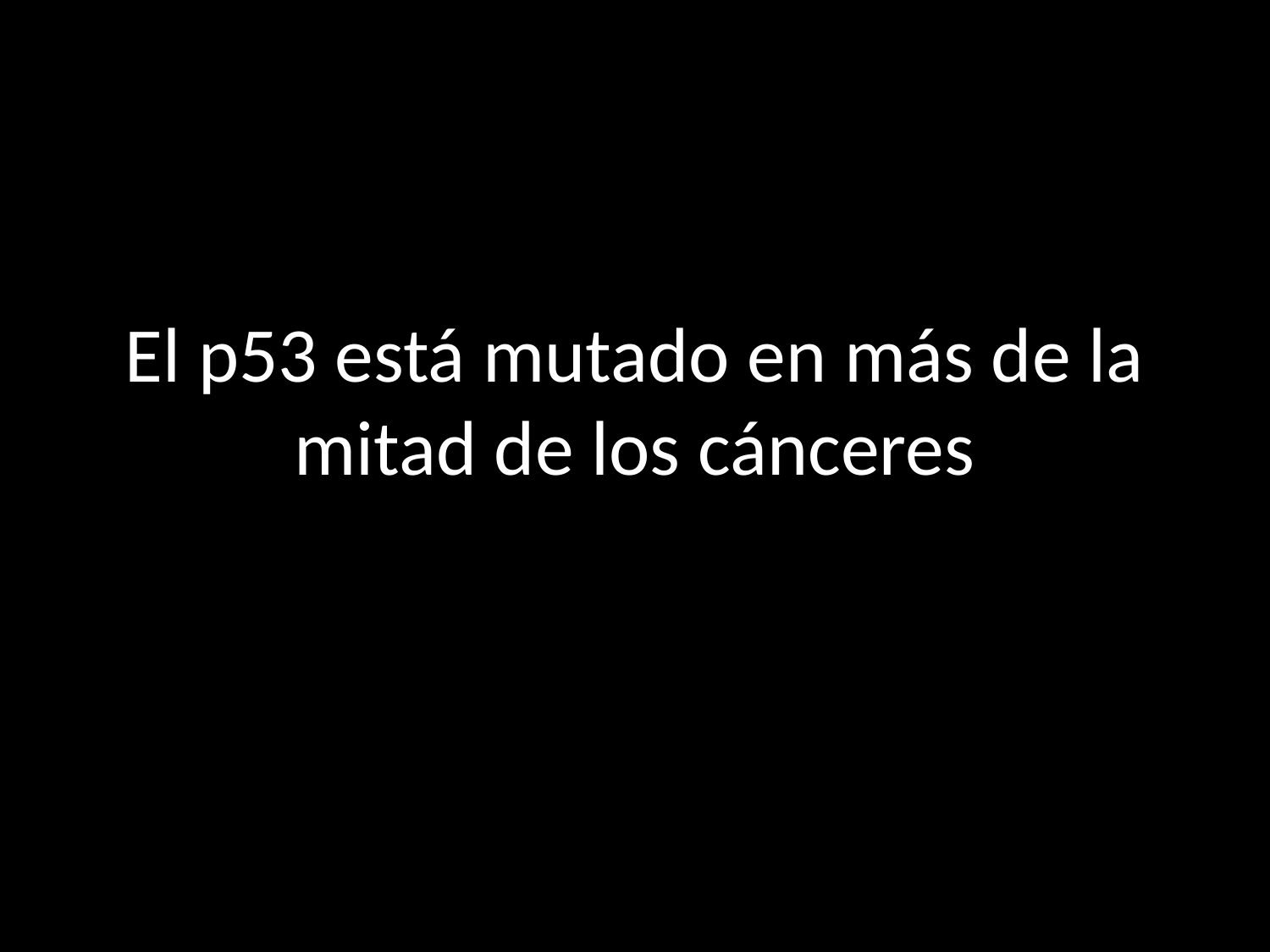

# El p53 está mutado en más de la mitad de los cánceres